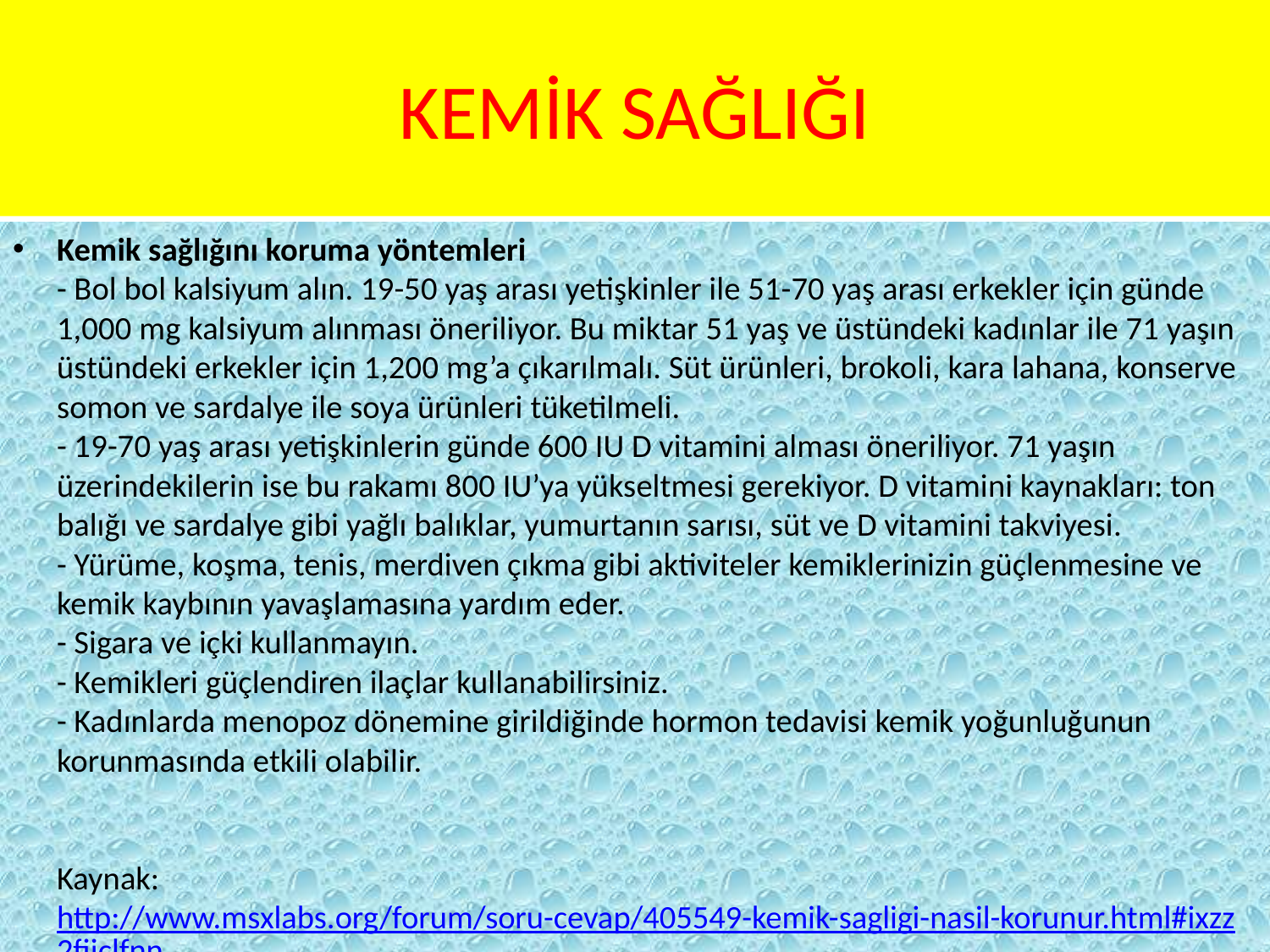

# KEMİK SAĞLIĞI
Kemik sağlığını koruma yöntemleri
- Bol bol kalsiyum alın. 19-50 yaş arası yetişkinler ile 51-70 yaş arası erkekler için günde 1,000 mg kalsiyum alınması öneriliyor. Bu miktar 51 yaş ve üstündeki kadınlar ile 71 yaşın üstündeki erkekler için 1,200 mg’a çıkarılmalı. Süt ürünleri, brokoli, kara lahana, konserve somon ve sardalye ile soya ürünleri tüketilmeli.
- 19-70 yaş arası yetişkinlerin günde 600 IU D vitamini alması öneriliyor. 71 yaşın üzerindekilerin ise bu rakamı 800 IU’ya yükseltmesi gerekiyor. D vitamini kaynakları: ton balığı ve sardalye gibi yağlı balıklar, yumurtanın sarısı, süt ve D vitamini takviyesi.
- Yürüme, koşma, tenis, merdiven çıkma gibi aktiviteler kemiklerinizin güçlenmesine ve kemik kaybının yavaşlamasına yardım eder.
- Sigara ve içki kullanmayın.
- Kemikleri güçlendiren ilaçlar kullanabilirsiniz.
- Kadınlarda menopoz dönemine girildiğinde hormon tedavisi kemik yoğunluğunun korunmasında etkili olabilir.
Kaynak: http://www.msxlabs.org/forum/soru-cevap/405549-kemik-sagligi-nasil-korunur.html#ixzz2fiiclfnn